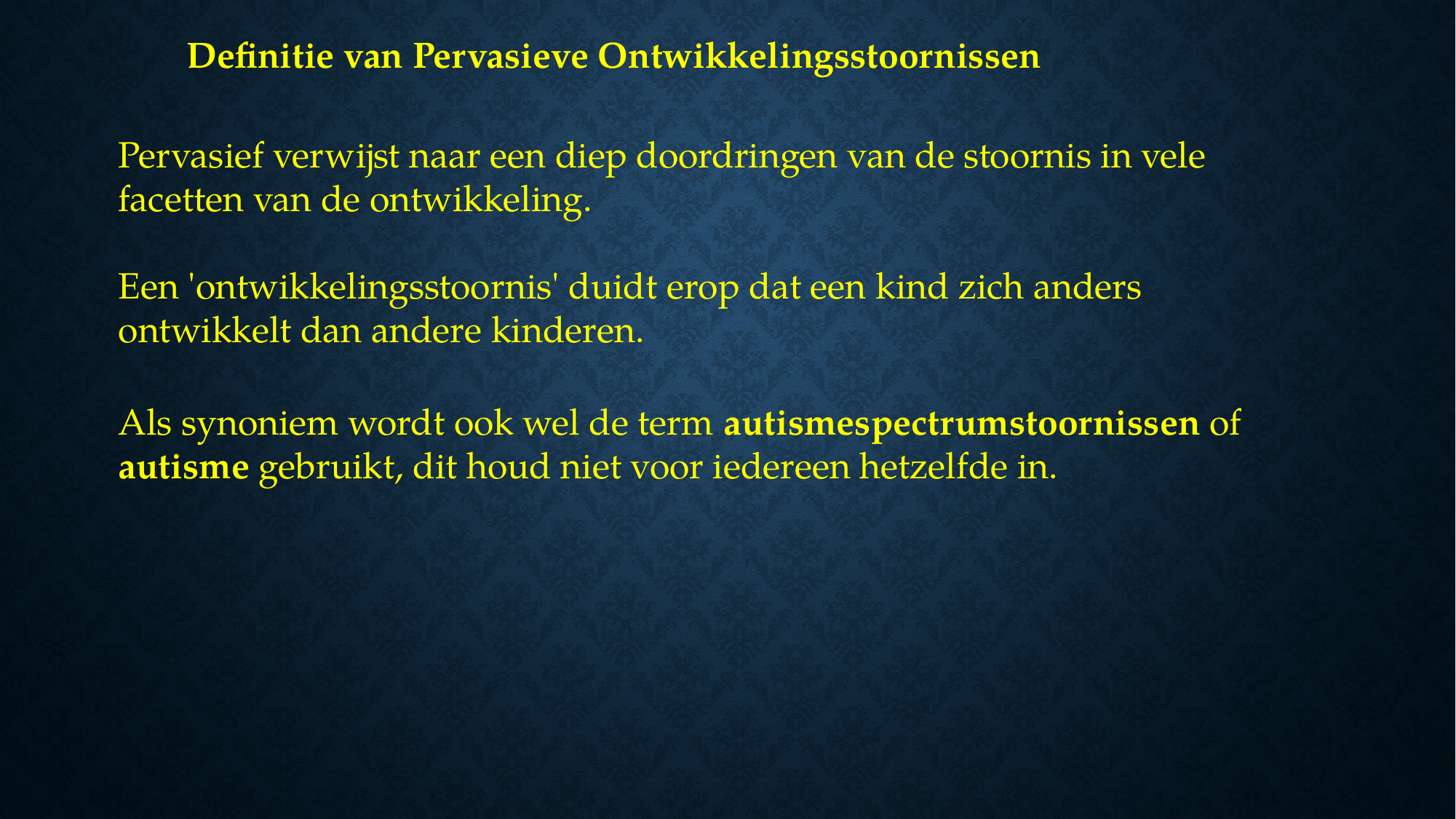

Definitie van Pervasieve Ontwikkelingsstoornissen

Pervasief verwijst naar een diep doordringen van de stoornis in vele facetten van de ontwikkeling.

Een 'ontwikkelingsstoornis' duidt erop dat een kind zich anders ontwikkelt dan andere kinderen.
Als synoniem wordt ook wel de term autismespectrumstoornissen of autisme gebruikt, dit houd niet voor iedereen hetzelfde in.